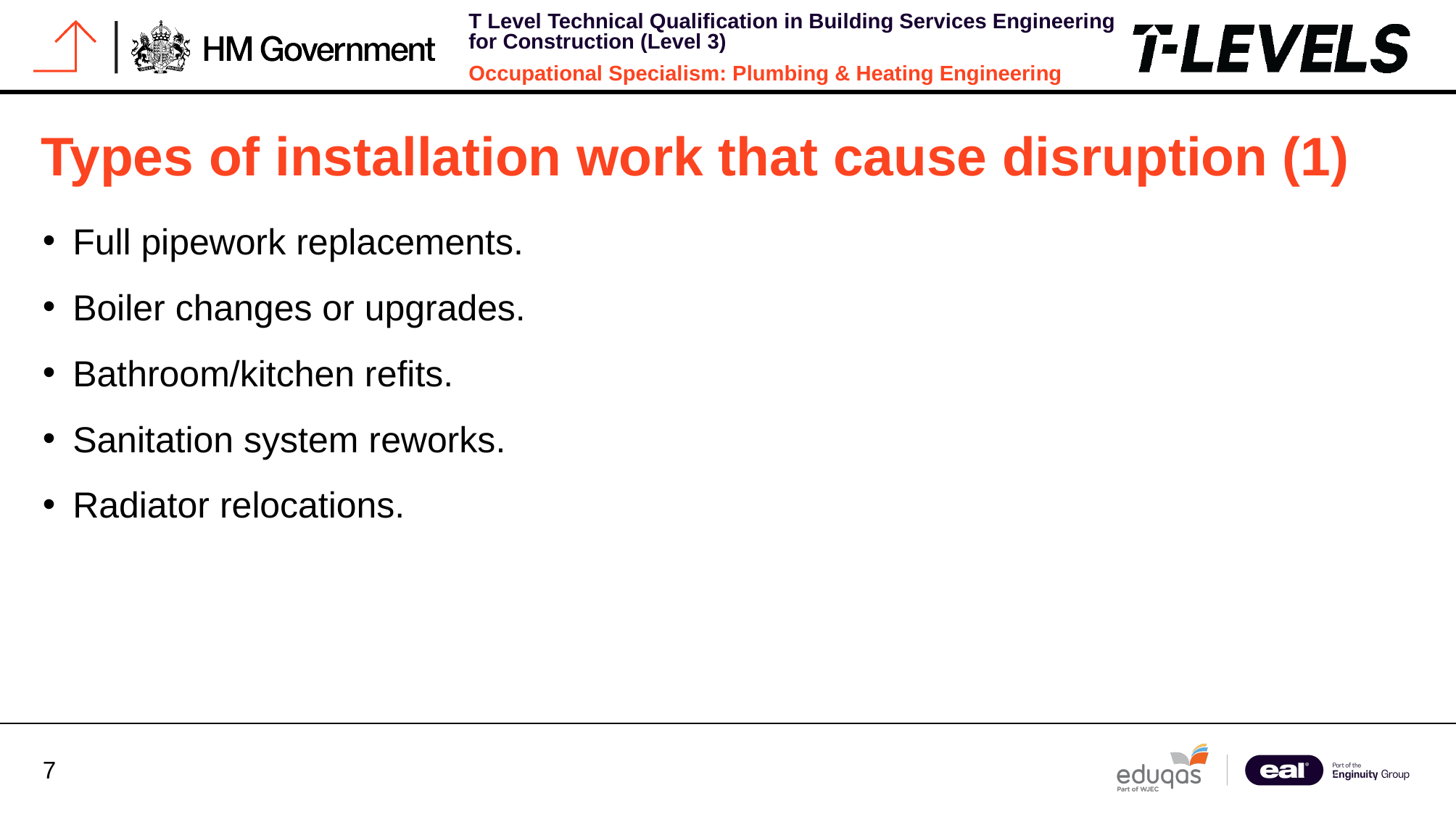

# Types of installation work that cause disruption (1)
Full pipework replacements.
Boiler changes or upgrades.
Bathroom/kitchen refits.
Sanitation system reworks.
Radiator relocations.